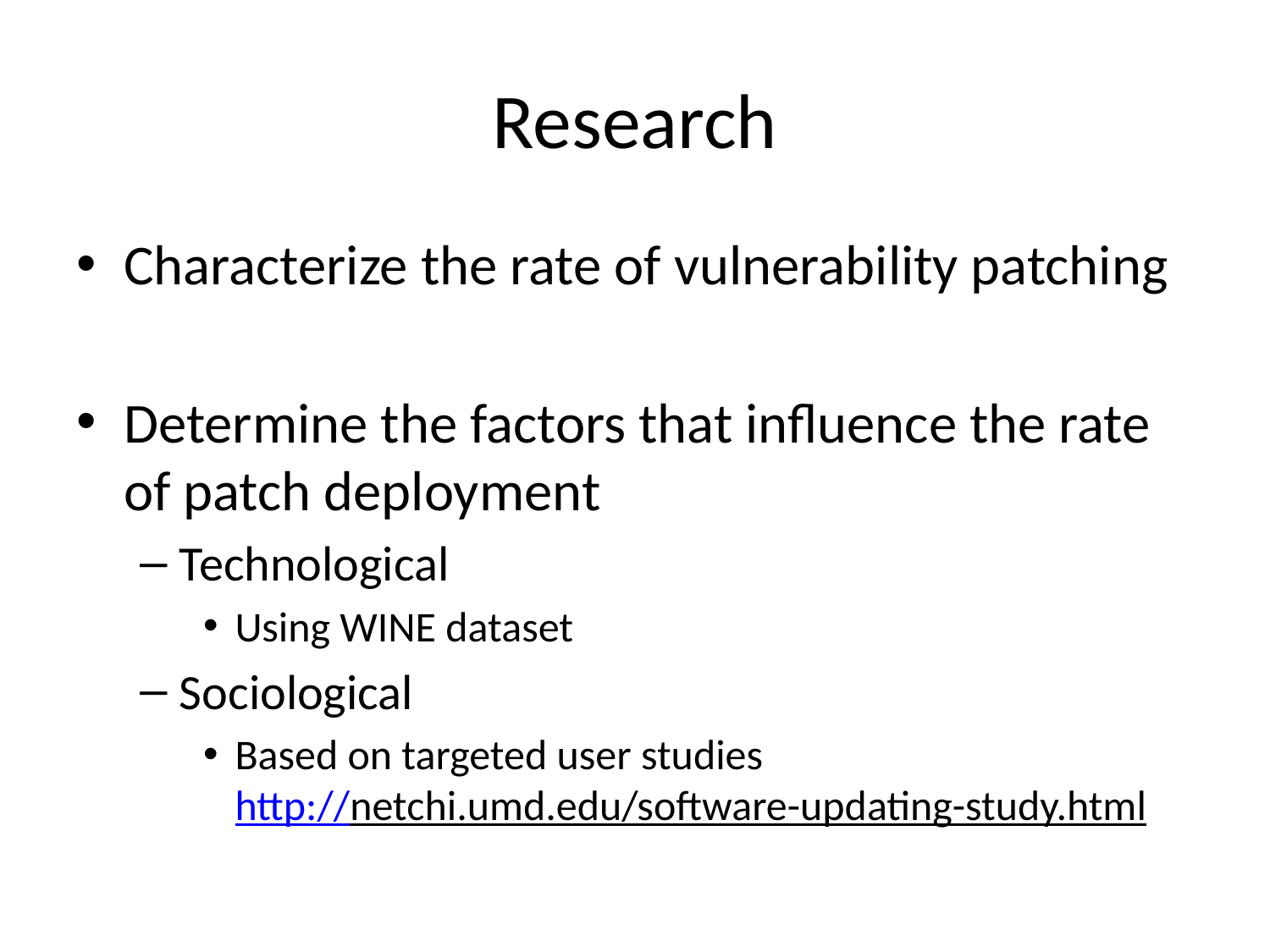

# Research
Characterize the rate of vulnerability patching

Determine the factors that influence the rate of patch deployment
Technological
Using WINE dataset
Sociological
Based on targeted user studies
http://netchi.umd.edu/software-updating-study.html